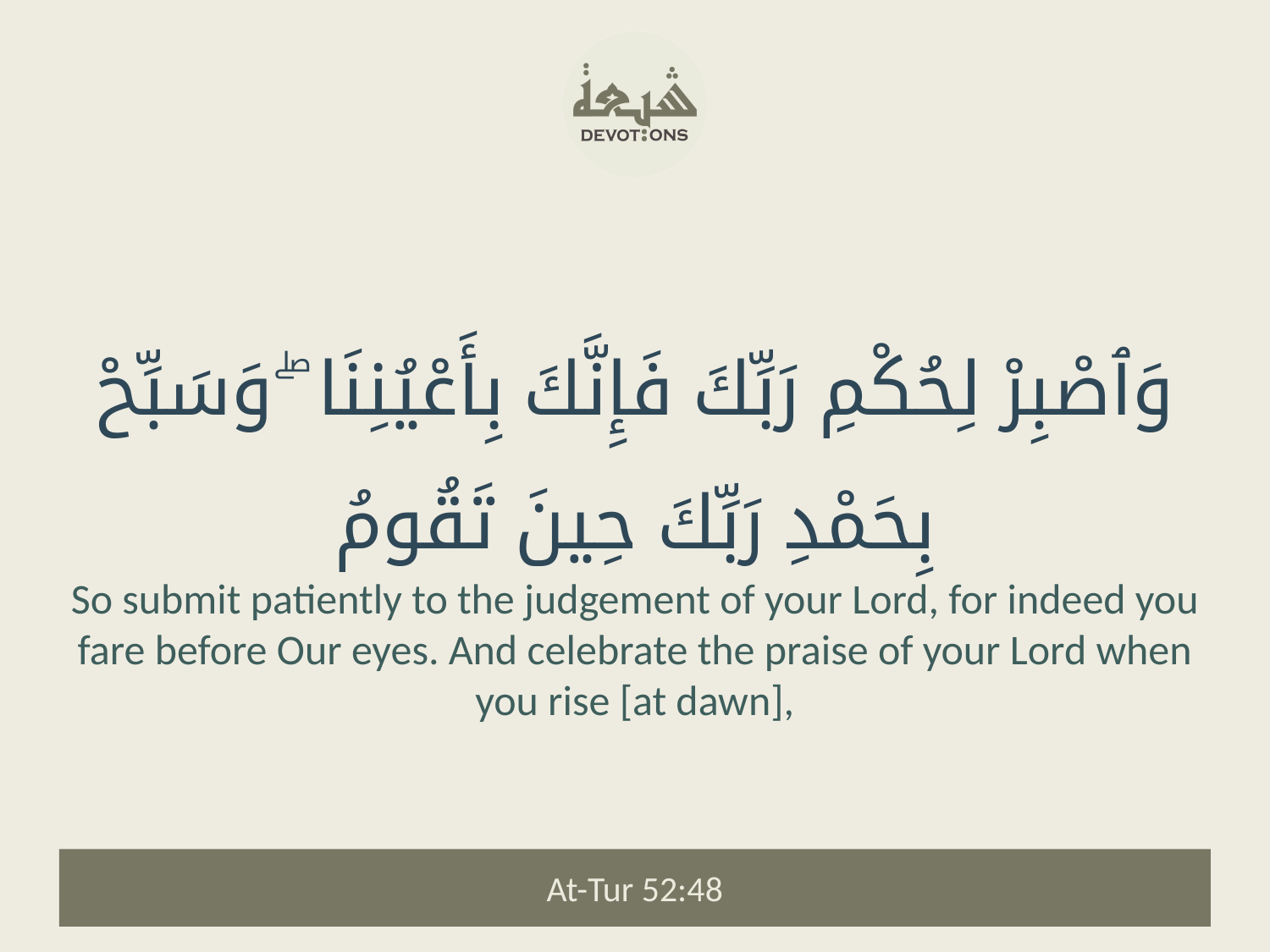

وَٱصْبِرْ لِحُكْمِ رَبِّكَ فَإِنَّكَ بِأَعْيُنِنَا ۖ وَسَبِّحْ بِحَمْدِ رَبِّكَ حِينَ تَقُومُ
So submit patiently to the judgement of your Lord, for indeed you fare before Our eyes. And celebrate the praise of your Lord when you rise [at dawn],
At-Tur 52:48